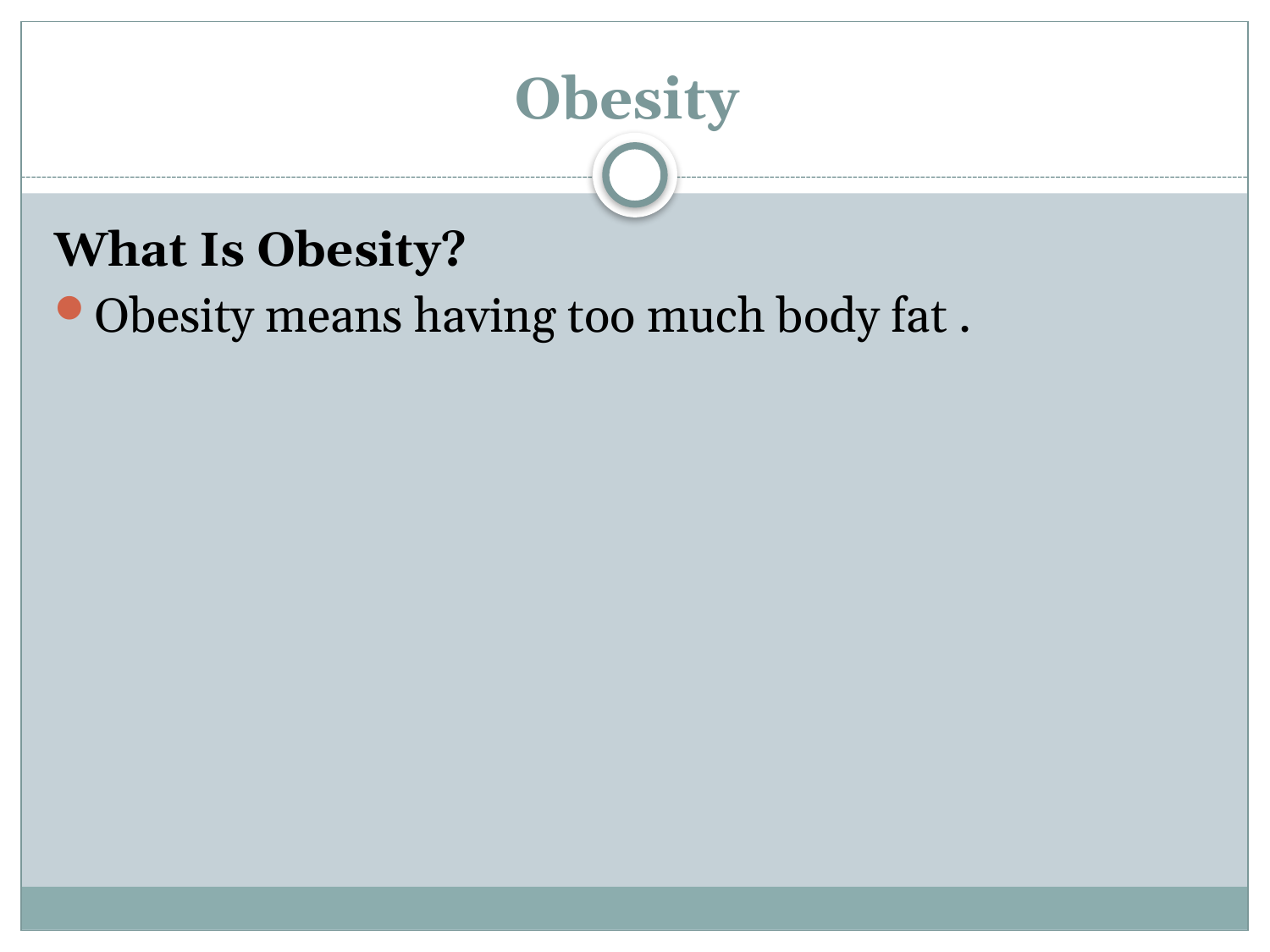

# Obesity
What Is Obesity?
Obesity means having too much body fat .